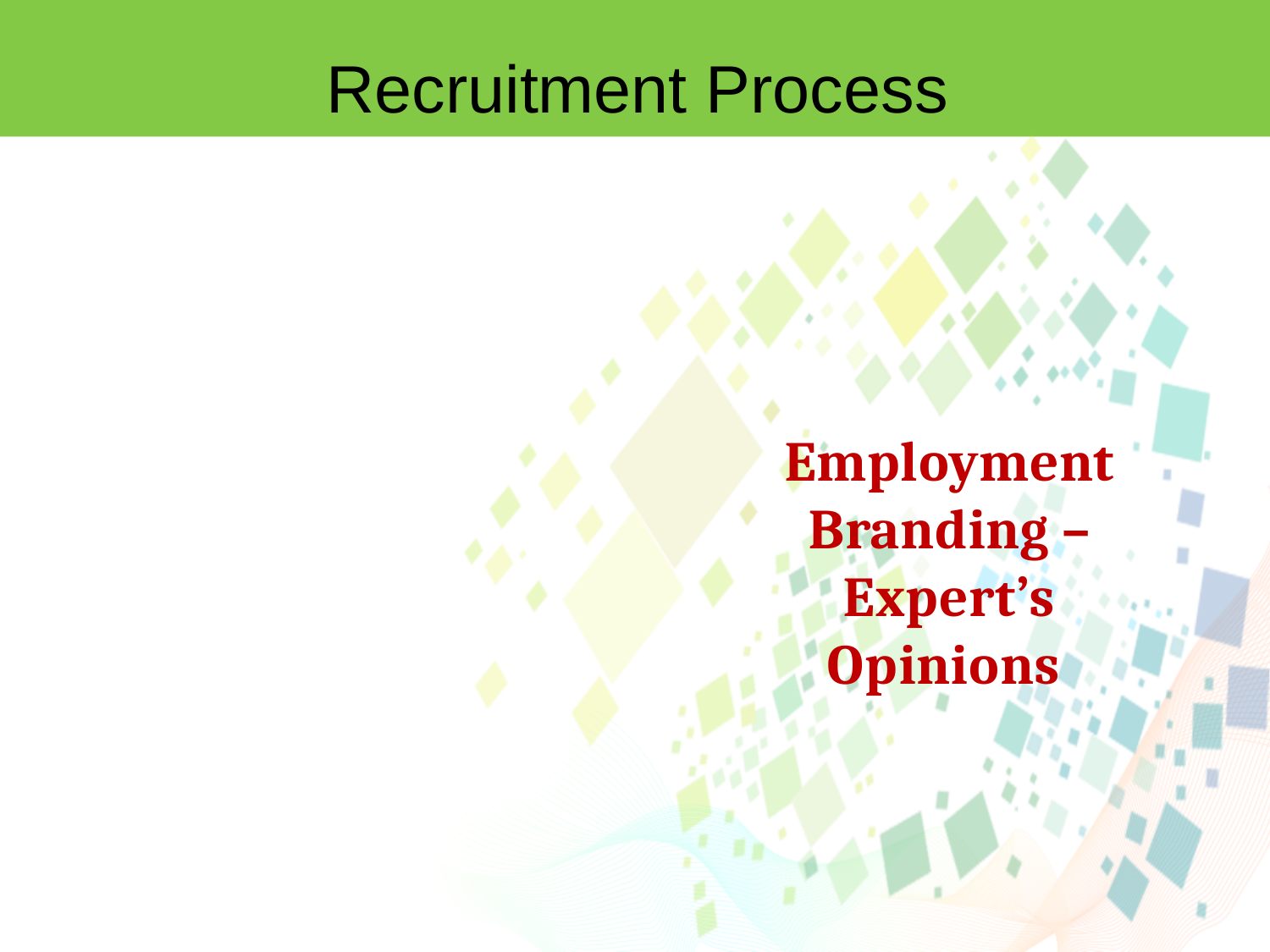

Recruitment Process
Employment Branding – Expert’s Opinions